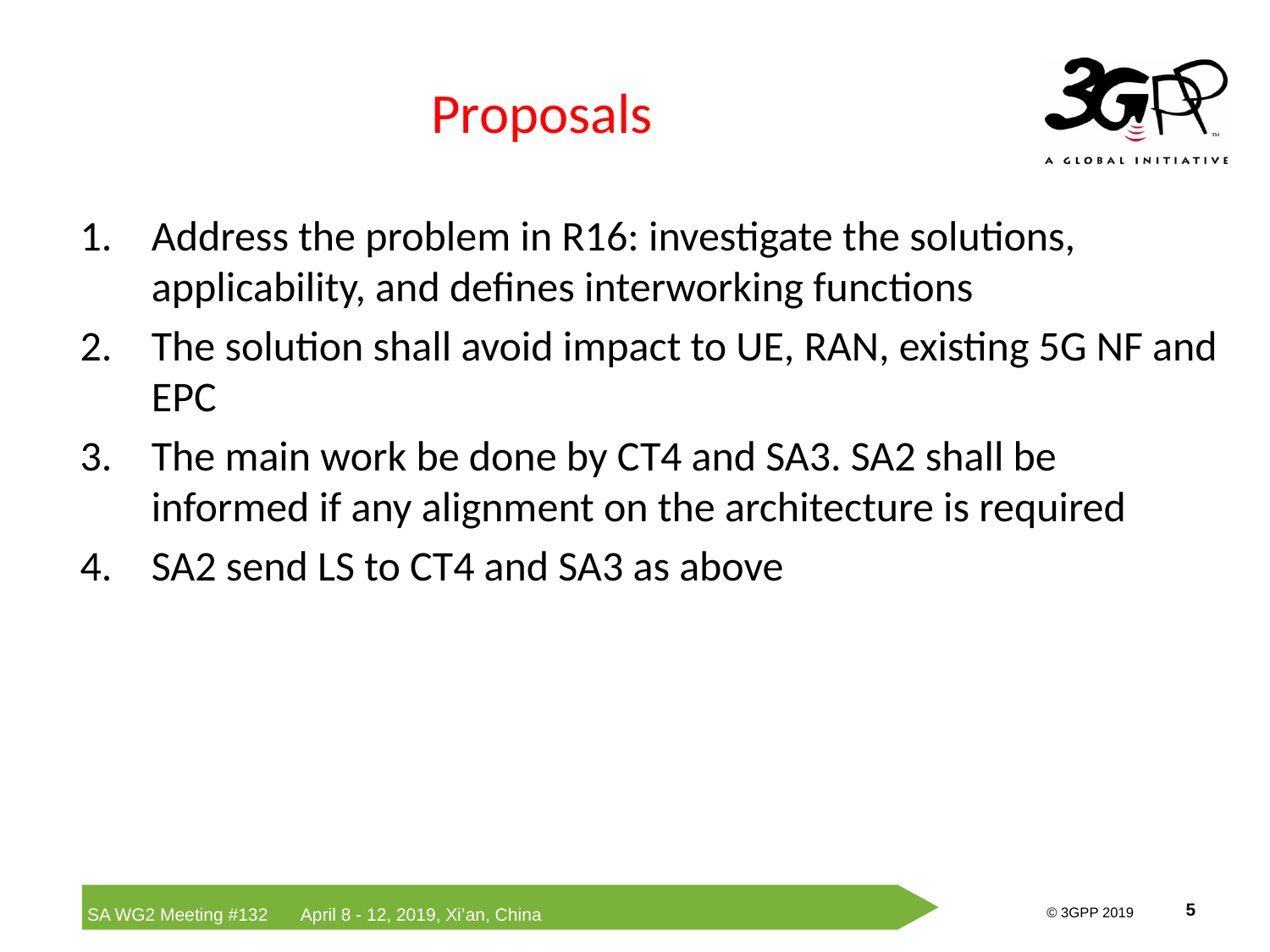

# Proposals
Address the problem in R16: investigate the solutions, applicability, and defines interworking functions
The solution shall avoid impact to UE, RAN, existing 5G NF and EPC
The main work be done by CT4 and SA3. SA2 shall be informed if any alignment on the architecture is required
SA2 send LS to CT4 and SA3 as above